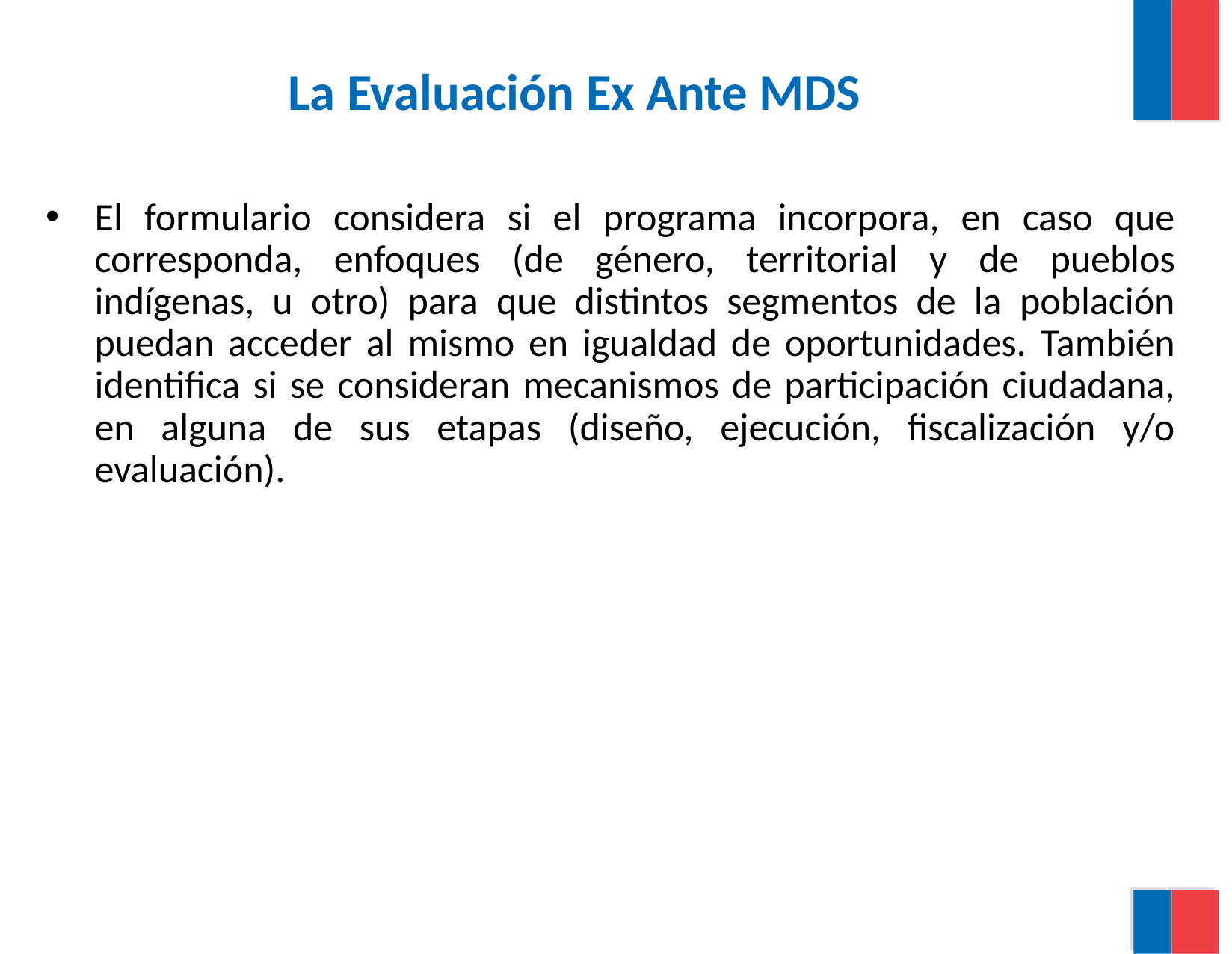

# La Evaluación Ex Ante MDS
El formulario considera si el programa incorpora, en caso que corresponda, enfoques (de género, territorial y de pueblos indígenas, u otro) para que distintos segmentos de la población puedan acceder al mismo en igualdad de oportunidades. También identifica si se consideran mecanismos de participación ciudadana, en alguna de sus etapas (diseño, ejecución, fiscalización y/o evaluación).